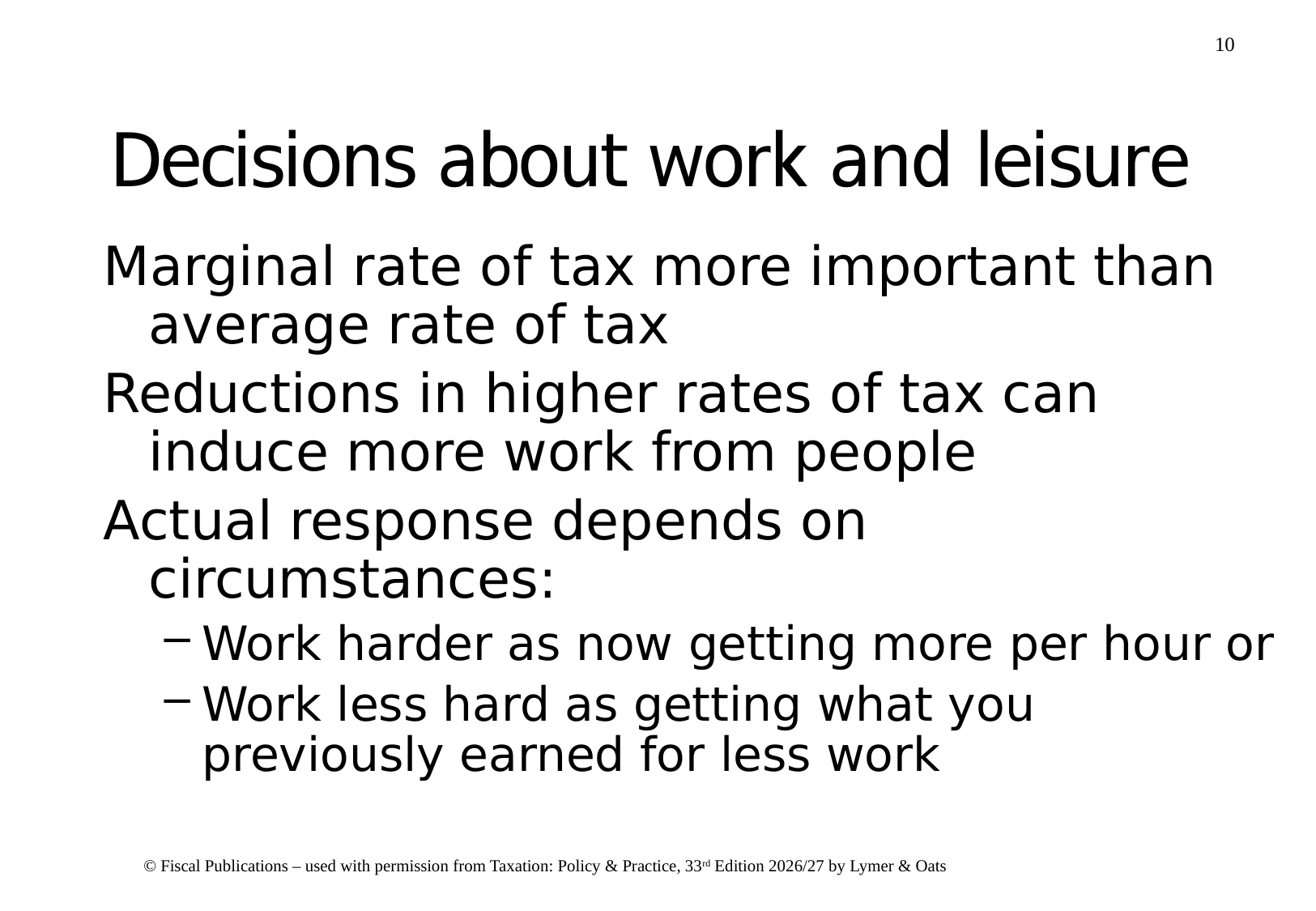

# Decisions about work and leisure
Marginal rate of tax more important than average rate of tax
Reductions in higher rates of tax can induce more work from people
Actual response depends on circumstances:
Work harder as now getting more per hour or
Work less hard as getting what you previously earned for less work